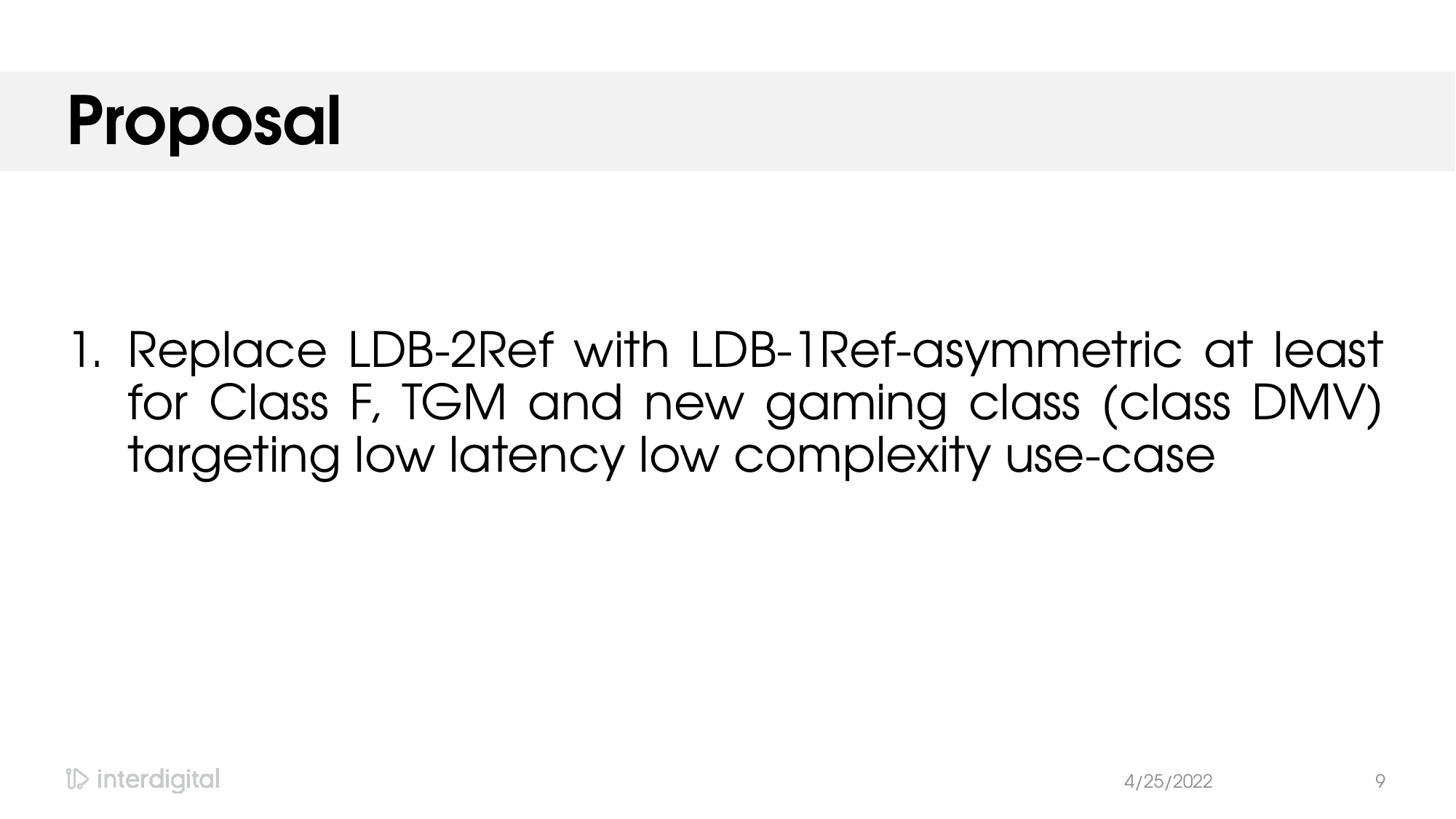

# Proposal

Replace LDB-2Ref with LDB-1Ref-asymmetric at least for Class F, TGM and new gaming class (class DMV) targeting low latency low complexity use-case

4/25/2022
9